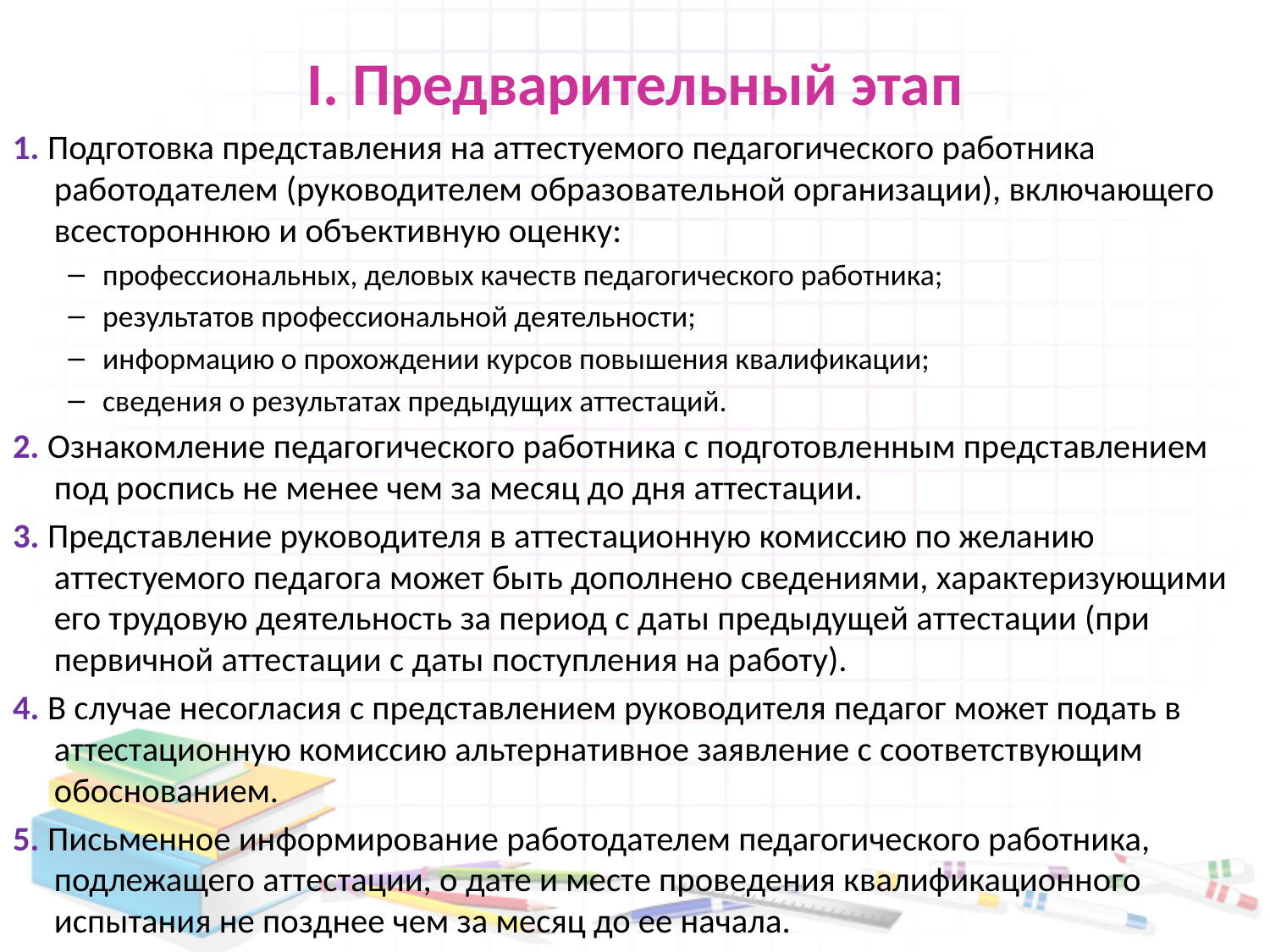

# I. Предварительный этап
1. Подготовка представления на аттестуемого педагогического работника работодателем (руководителем образовательной организации), включающего всестороннюю и объективную оценку:
профессиональных, деловых качеств педагогического работника;
результатов профессиональной деятельности;
информацию о прохождении курсов повышения квалификации;
сведения о результатах предыдущих аттестаций.
2. Ознакомление педагогического работника с подготовленным представлением под роспись не менее чем за месяц до дня аттестации.
3. Представление руководителя в аттестационную комиссию по желанию аттестуемого педагога может быть дополнено сведениями, характеризующими его трудовую деятельность за период с даты предыдущей аттестации (при первичной аттестации с даты поступления на работу).
4. В случае несогласия с представлением руководителя педагог может подать в аттестационную комиссию альтернативное заявление с соответствующим обоснованием.
5. Письменное информирование работодателем педагогического работника, подлежащего аттестации, о дате и месте проведения квалификационного испытания не позднее чем за месяц до ее начала.